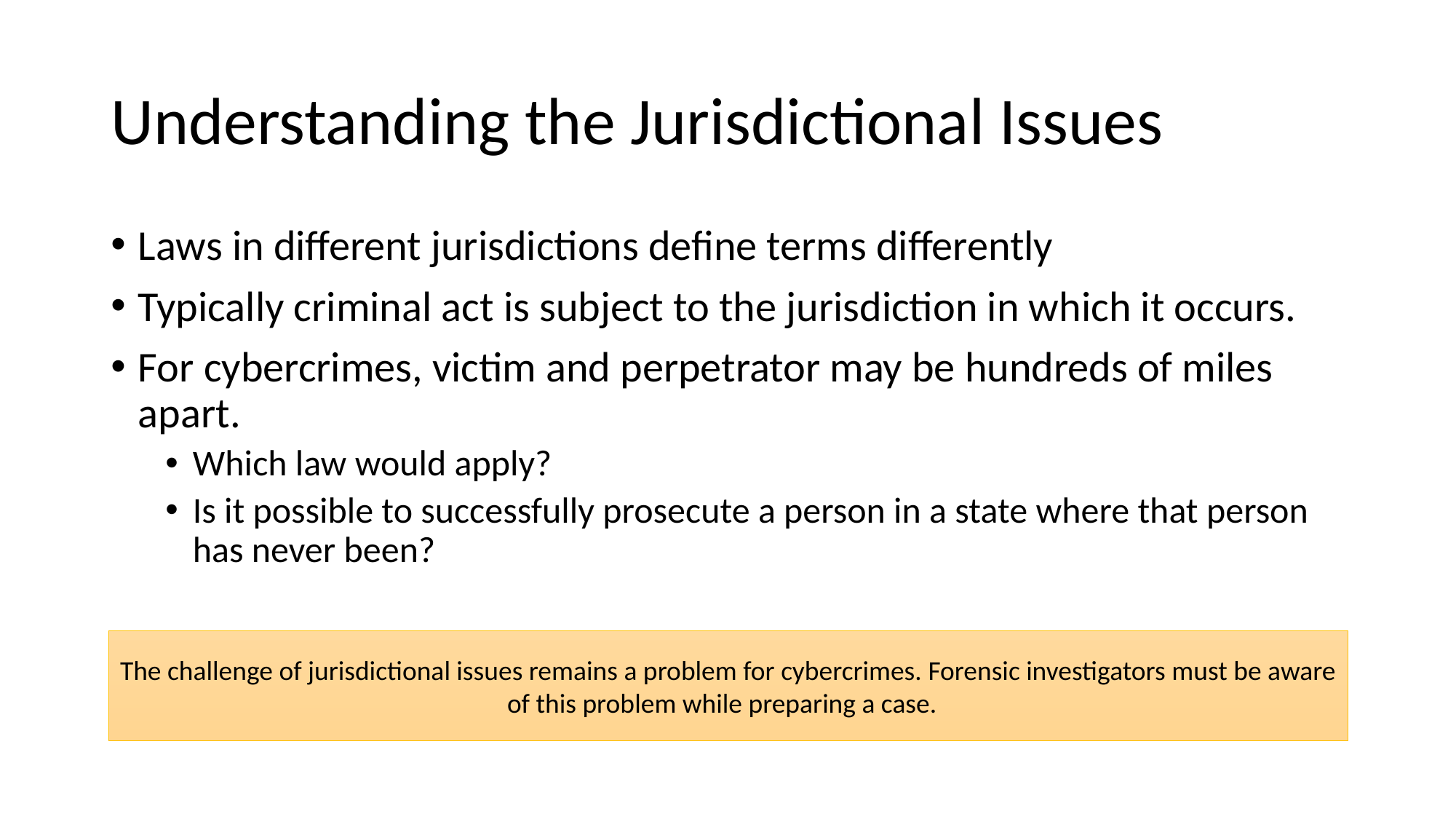

# Understanding the Jurisdictional Issues
Laws in different jurisdictions define terms differently
Typically criminal act is subject to the jurisdiction in which it occurs.
For cybercrimes, victim and perpetrator may be hundreds of miles apart.
Which law would apply?
Is it possible to successfully prosecute a person in a state where that person has never been?
The challenge of jurisdictional issues remains a problem for cybercrimes. Forensic investigators must be aware of this problem while preparing a case.